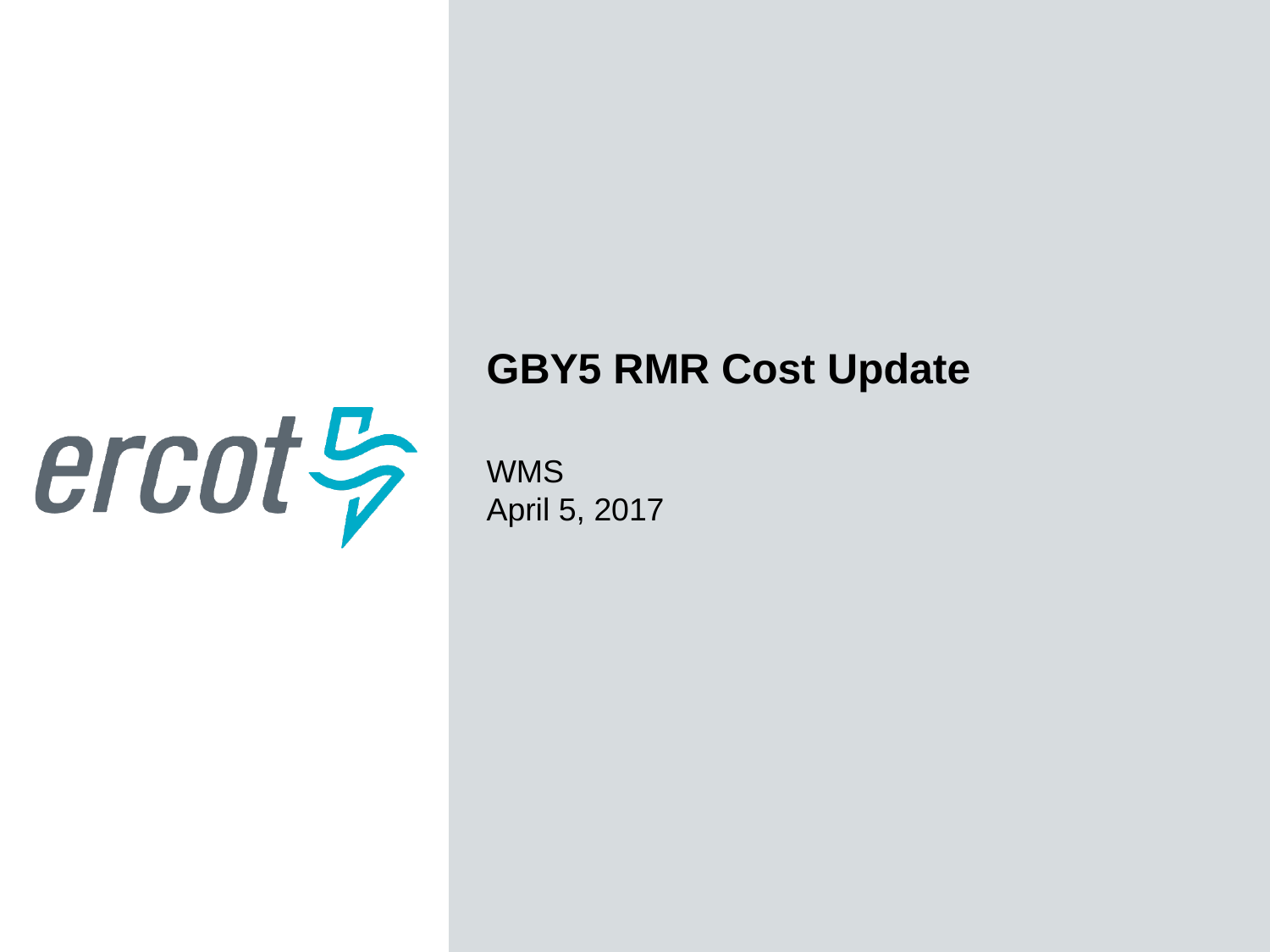

GBY5 RMR Cost Update

WMS
April 5, 2017